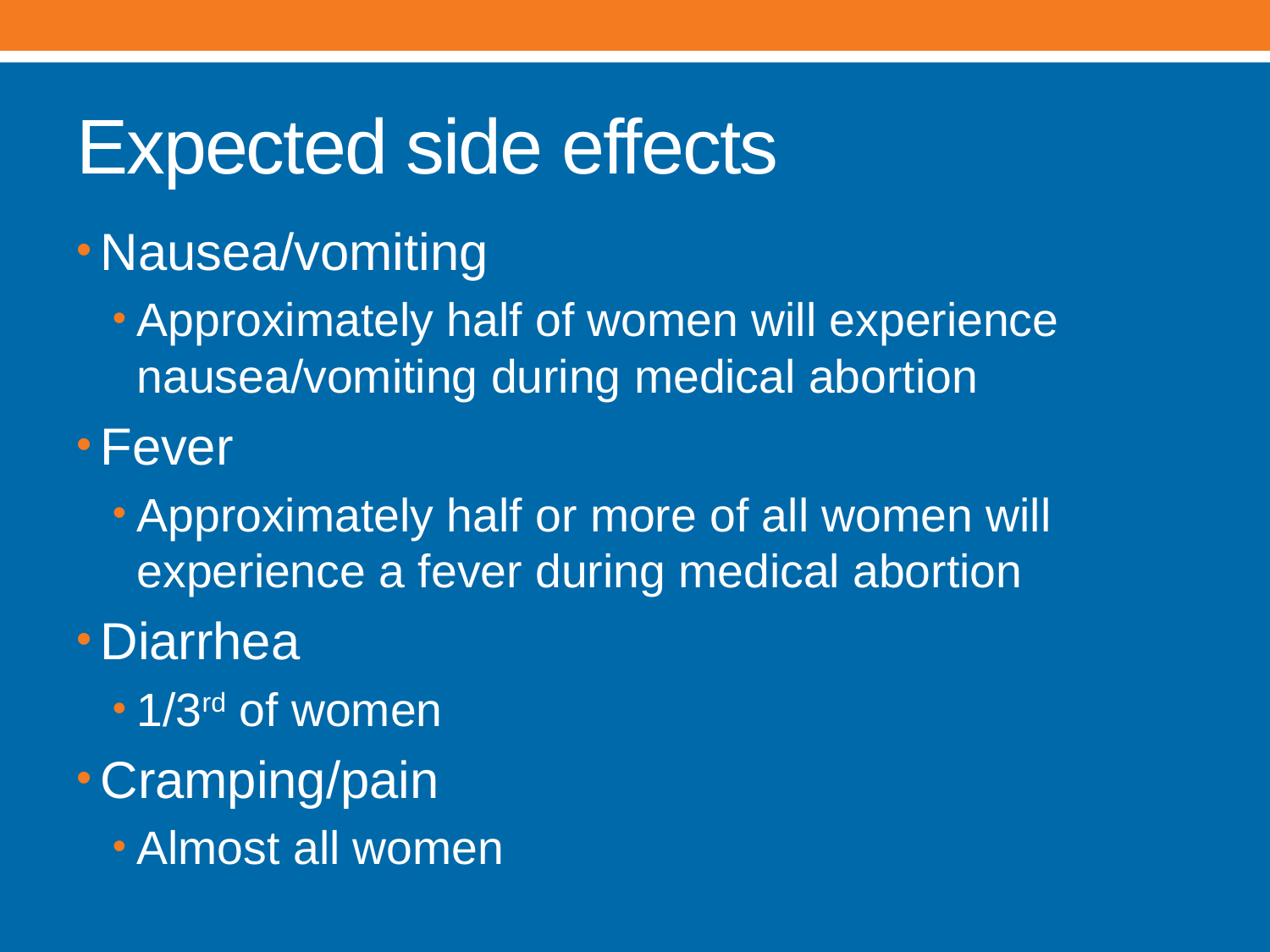

# Expected side effects
Nausea/vomiting
Approximately half of women will experience nausea/vomiting during medical abortion
Fever
Approximately half or more of all women will experience a fever during medical abortion
Diarrhea
1/3rd of women
Cramping/pain
Almost all women